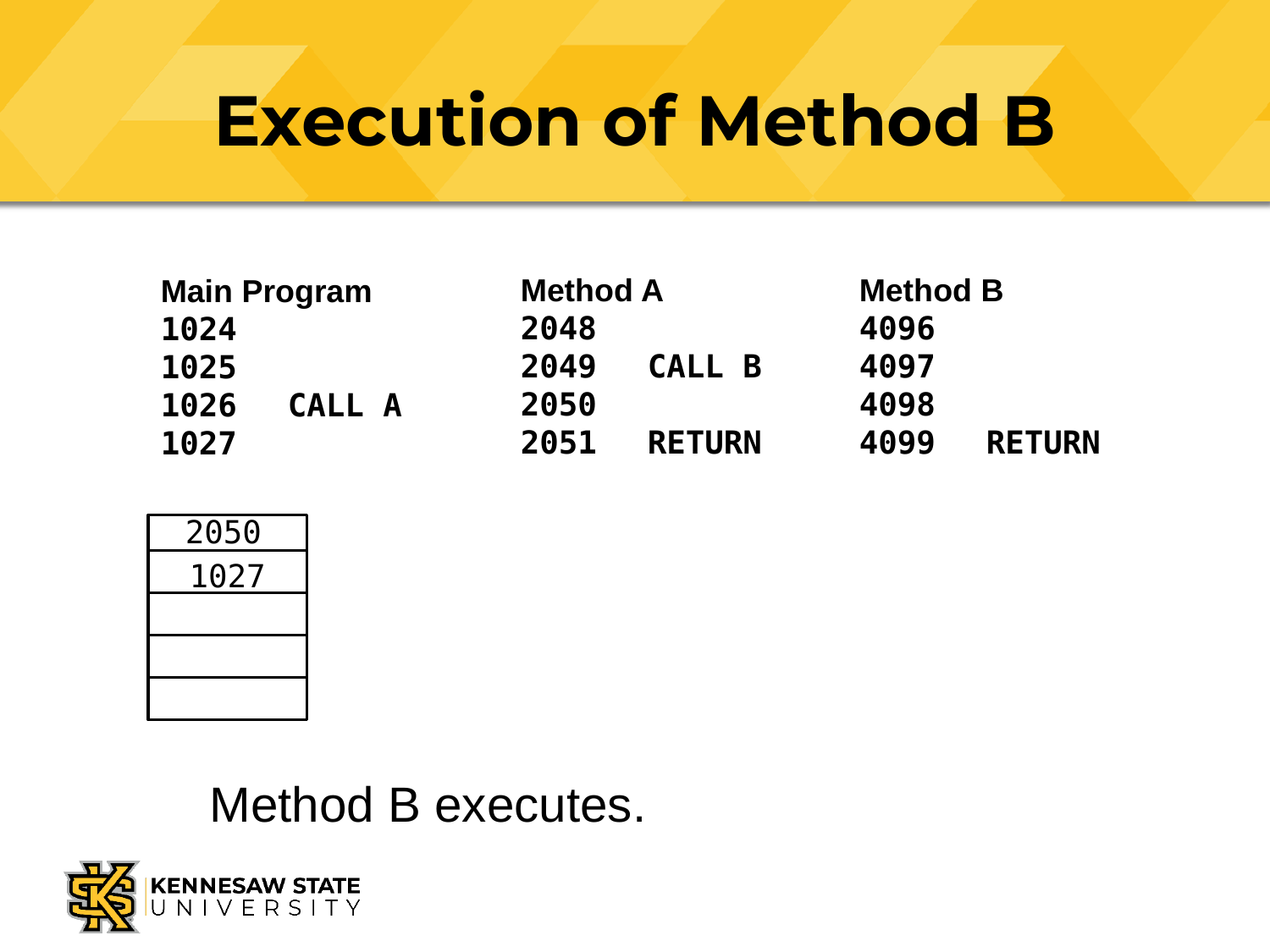

# Execution of Method B
Method A
2048
2049	CALL B
2050
2051	RETURN
Method B
4096
4097
4098
4099	RETURN
Main Program
1024
1025
1026	CALL A
1027
2050

1027
Method B executes.